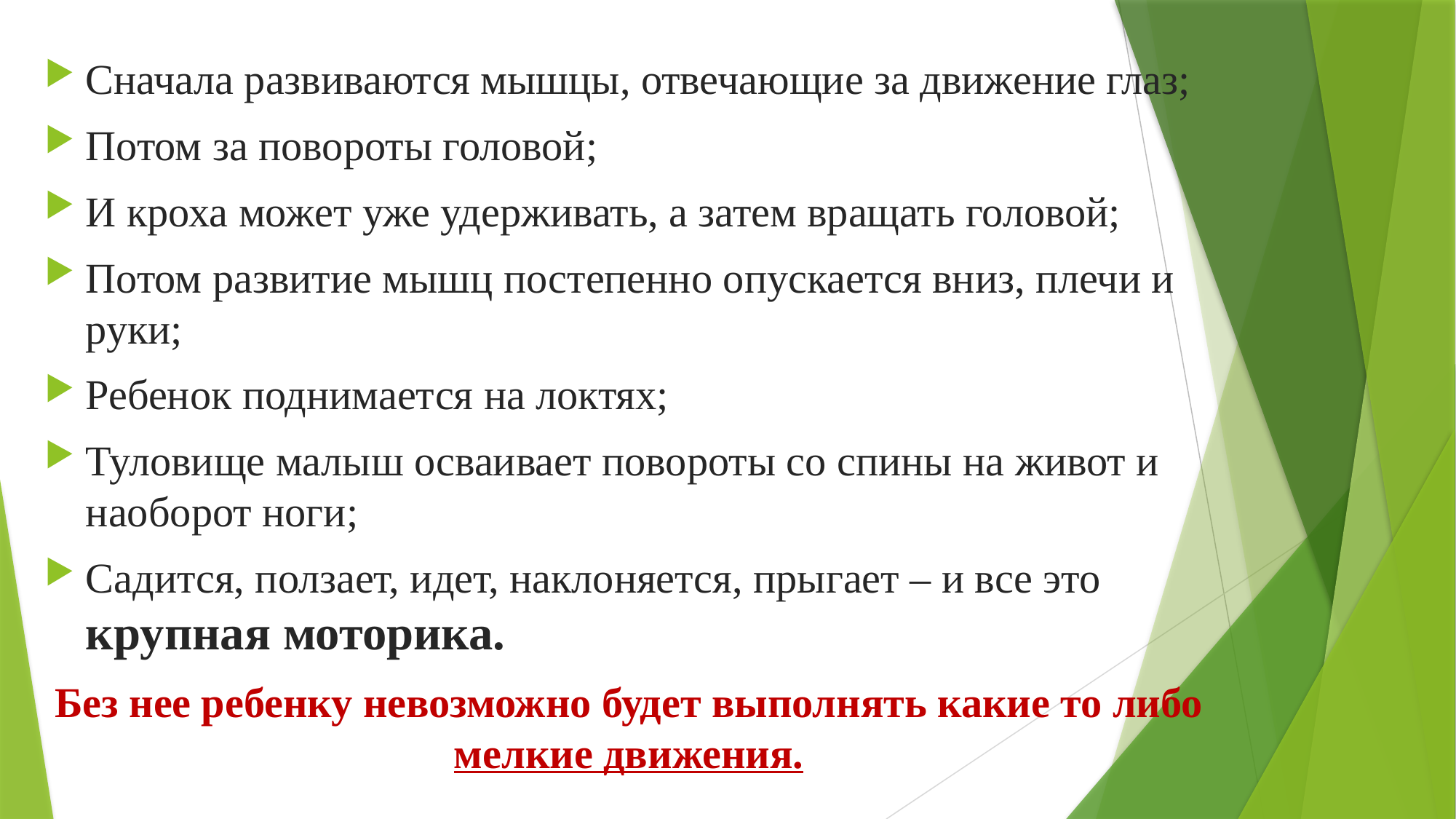

Сначала развиваются мышцы, отвечающие за движение глаз;
Потом за повороты головой;
И кроха может уже удерживать, а затем вращать головой;
Потом развитие мышц постепенно опускается вниз, плечи и руки;
Ребенок поднимается на локтях;
Туловище малыш осваивает повороты со спины на живот и наоборот ноги;
Садится, ползает, идет, наклоняется, прыгает – и все это крупная моторика.
Без нее ребенку невозможно будет выполнять какие то либо мелкие движения.